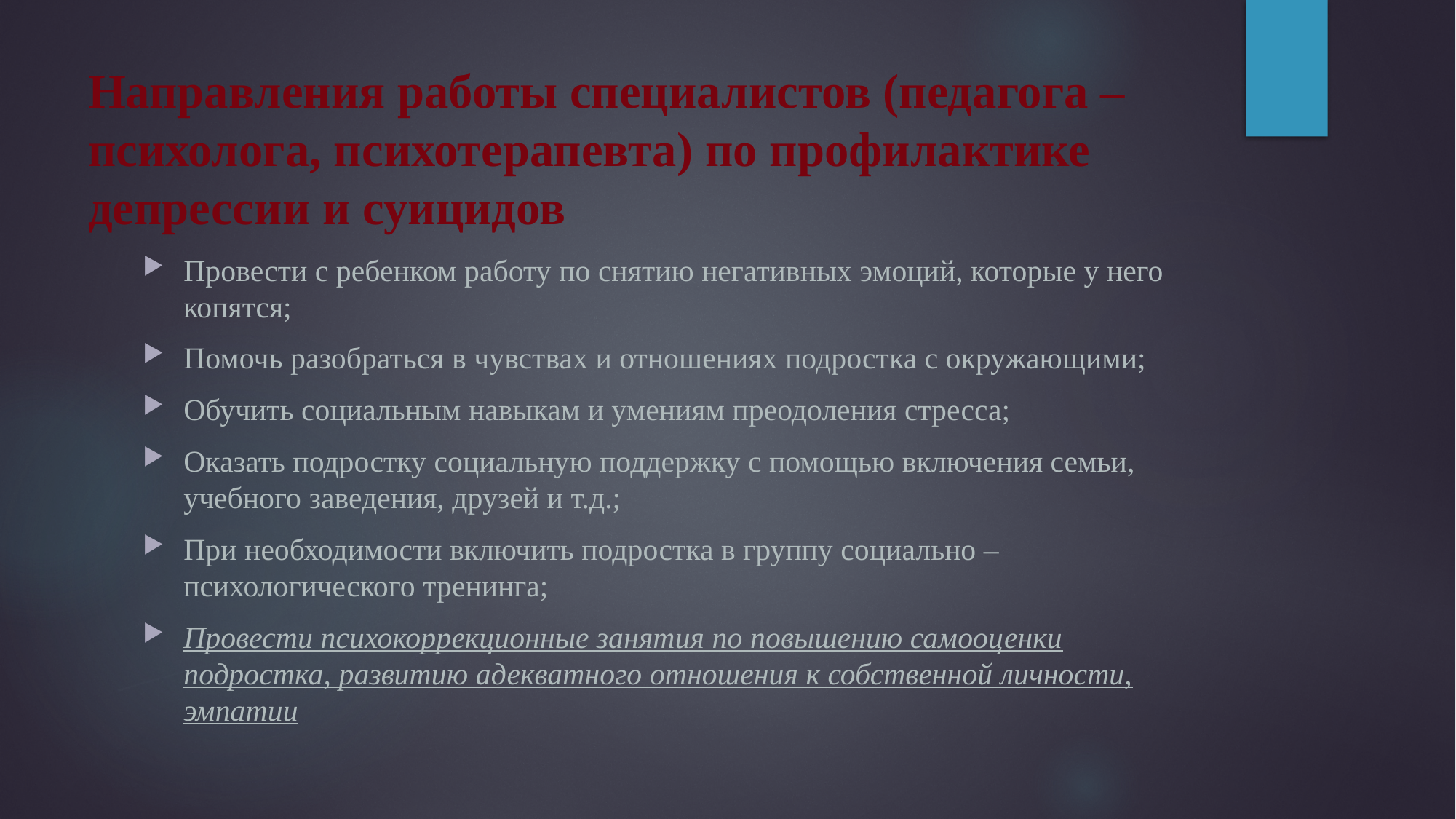

# Направления работы специалистов (педагога – психолога, психотерапевта) по профилактике депрессии и суицидов
Провести с ребенком работу по снятию негативных эмоций, которые у него копятся;
Помочь разобраться в чувствах и отношениях подростка с окружающими;
Обучить социальным навыкам и умениям преодоления стресса;
Оказать подростку социальную поддержку с помощью включения семьи, учебного заведения, друзей и т.д.;
При необходимости включить подростка в группу социально – психологического тренинга;
Провести психокоррекционные занятия по повышению самооценки подростка, развитию адекватного отношения к собственной личности, эмпатии